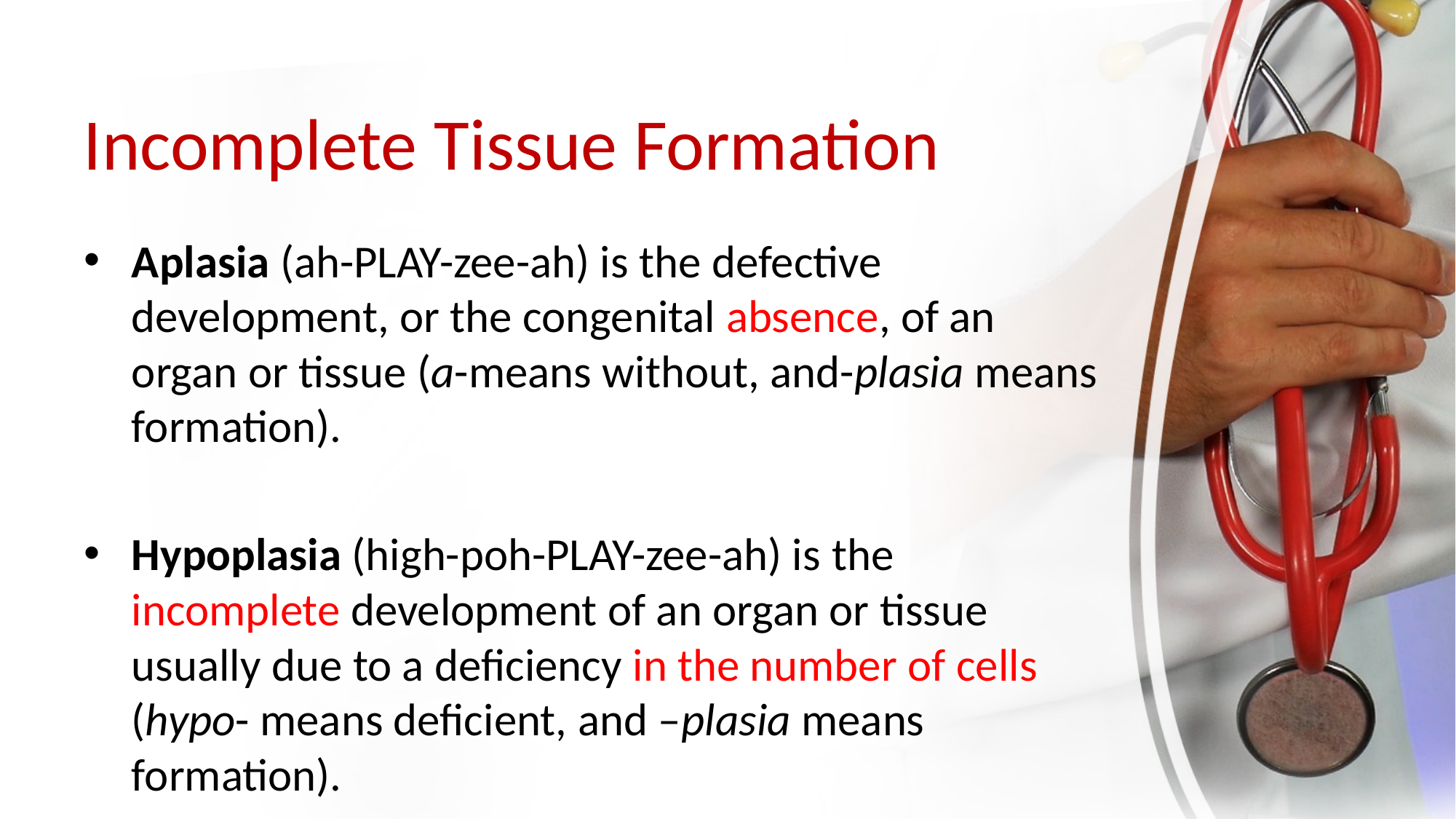

# Incomplete Tissue Formation
Aplasia (ah-PLAY-zee-ah) is the defective development, or the congenital absence, of an organ or tissue (a-means without, and-plasia means formation).

Hypoplasia (high-poh-PLAY-zee-ah) is the incomplete development of an organ or tissue usually due to a deficiency in the number of cells (hypo- means deficient, and –plasia means formation).